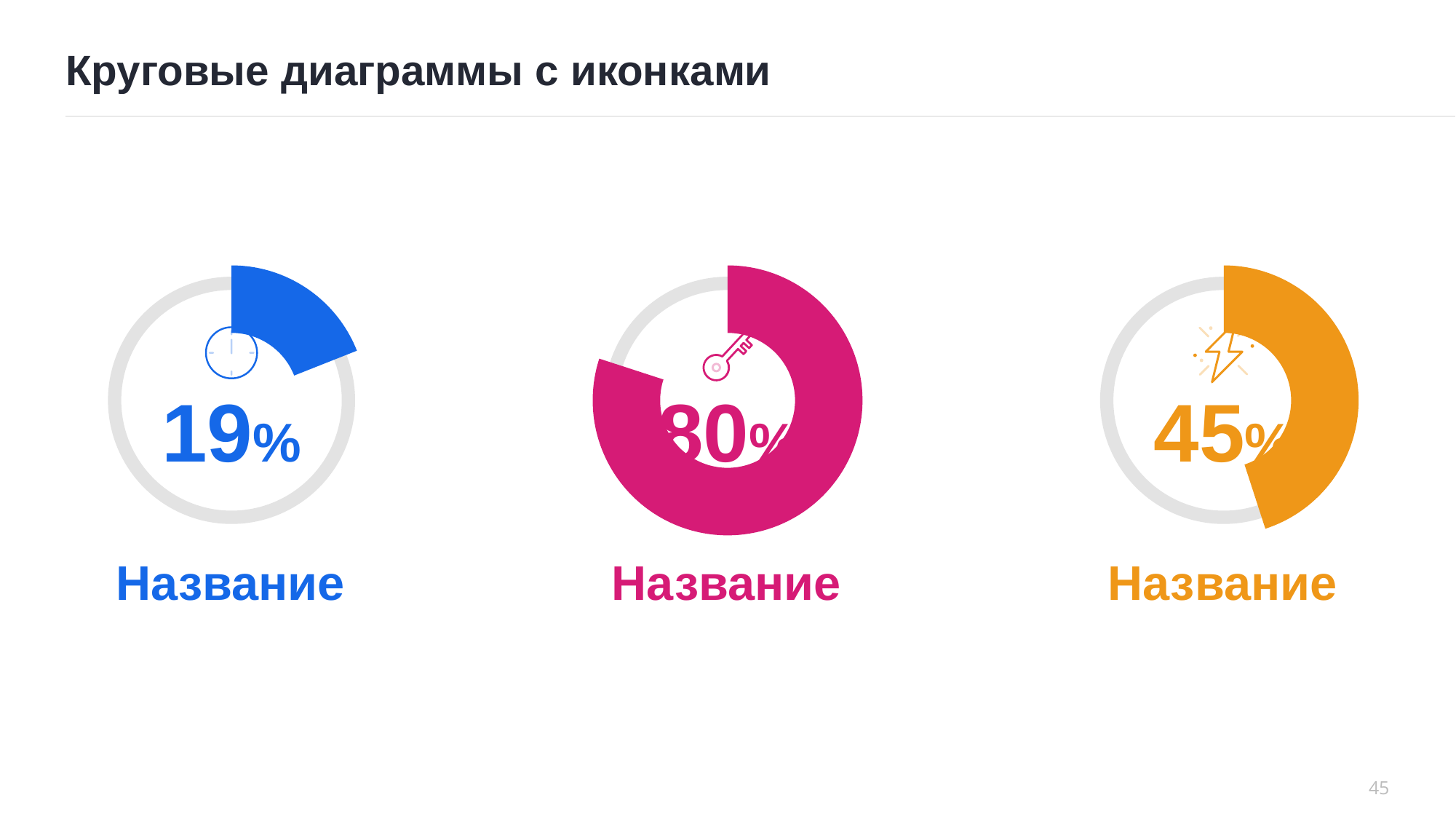

# Круговые диаграммы с иконками

### Chart

| Category | Продажи |
|---|---|
| Кв. 1 | 0.19 |
| Кв. 2 | 0.81 |

### Chart

| Category | Продажи |
|---|---|
| Кв. 1 | 0.8 |
| Кв. 2 | 0.19999999999999996 |

### Chart

| Category | Продажи |
|---|---|
| Кв. 1 | 0.45 |
| Кв. 2 | 0.55 |

19%
80%
45%
Название
Название
Название
45